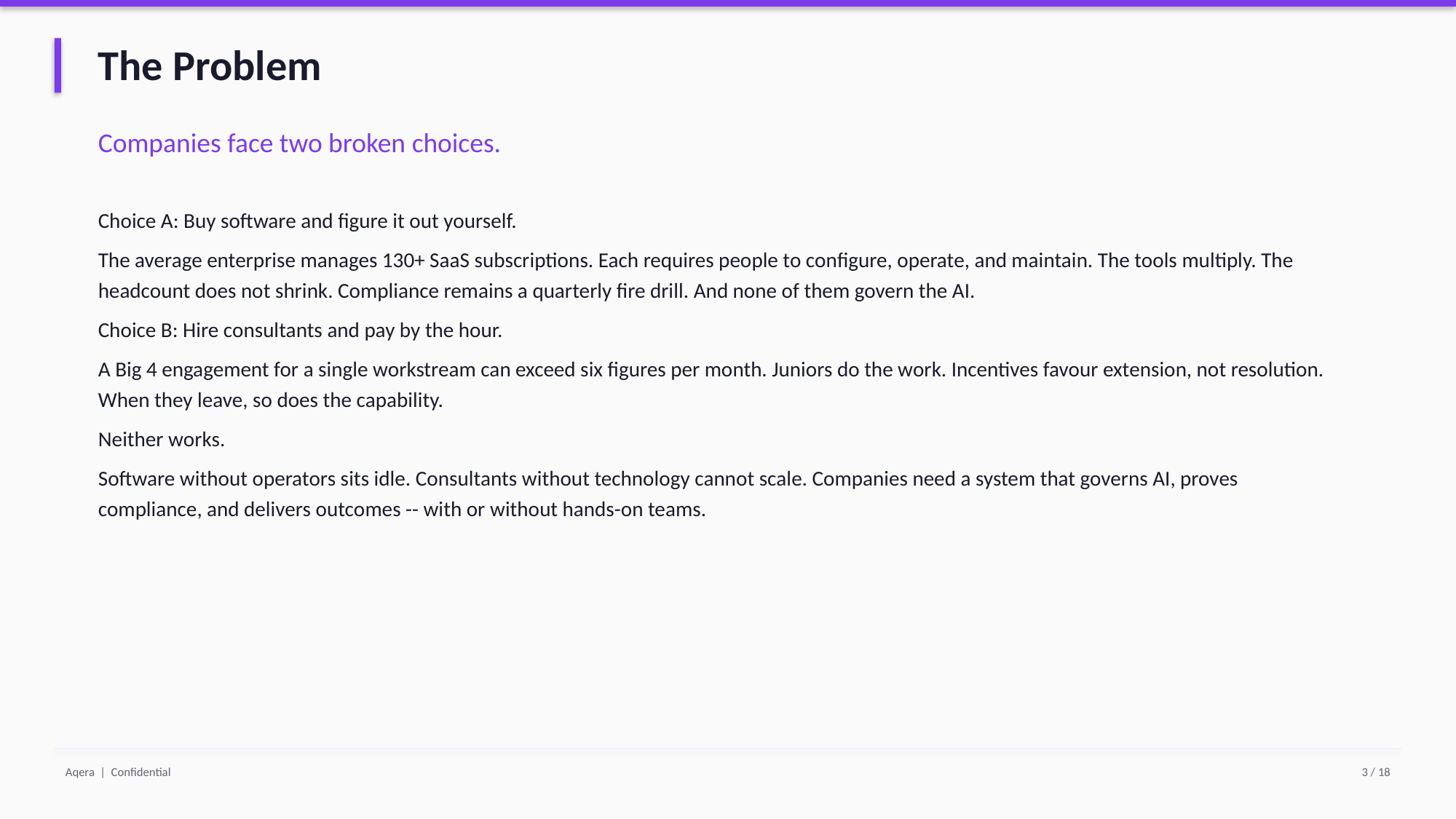

The Problem

Companies face two broken choices.
Choice A: Buy software and figure it out yourself.
The average enterprise manages 130+ SaaS subscriptions. Each requires people to configure, operate, and maintain. The tools multiply. The headcount does not shrink. Compliance remains a quarterly fire drill. And none of them govern the AI.
Choice B: Hire consultants and pay by the hour.
A Big 4 engagement for a single workstream can exceed six figures per month. Juniors do the work. Incentives favour extension, not resolution. When they leave, so does the capability.
Neither works.
Software without operators sits idle. Consultants without technology cannot scale. Companies need a system that governs AI, proves compliance, and delivers outcomes -- with or without hands-on teams.

Aqera  |  Confidential
3 / 18